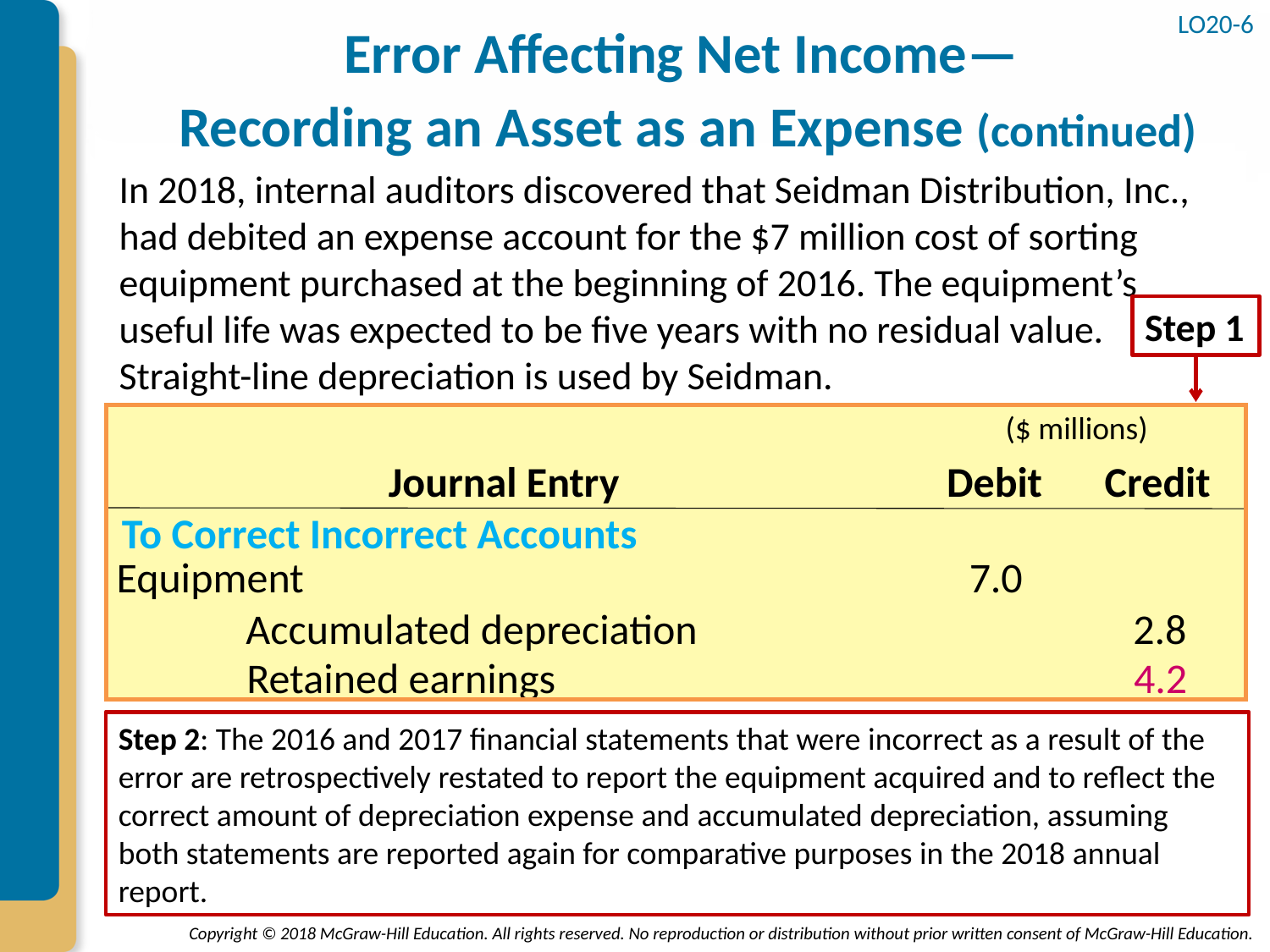

# Error Affecting Net Income— Recording an Asset as an Expense (continued)
LO20-6
In 2018, internal auditors discovered that Seidman Distribution, Inc., had debited an expense account for the $7 million cost of sorting equipment purchased at the beginning of 2016. The equipment’s useful life was expected to be five years with no residual value. Straight-line depreciation is used by Seidman.

Step 1
($ millions)

Journal Entry
Debit
Credit
To Correct Incorrect Accounts
Equipment
7.0
	Accumulated depreciation
2.8
	Retained earnings
4.2
Step 2: The 2016 and 2017 financial statements that were incorrect as a result of the error are retrospectively restated to report the equipment acquired and to reflect the correct amount of depreciation expense and accumulated depreciation, assuming both statements are reported again for comparative purposes in the 2018 annual report.